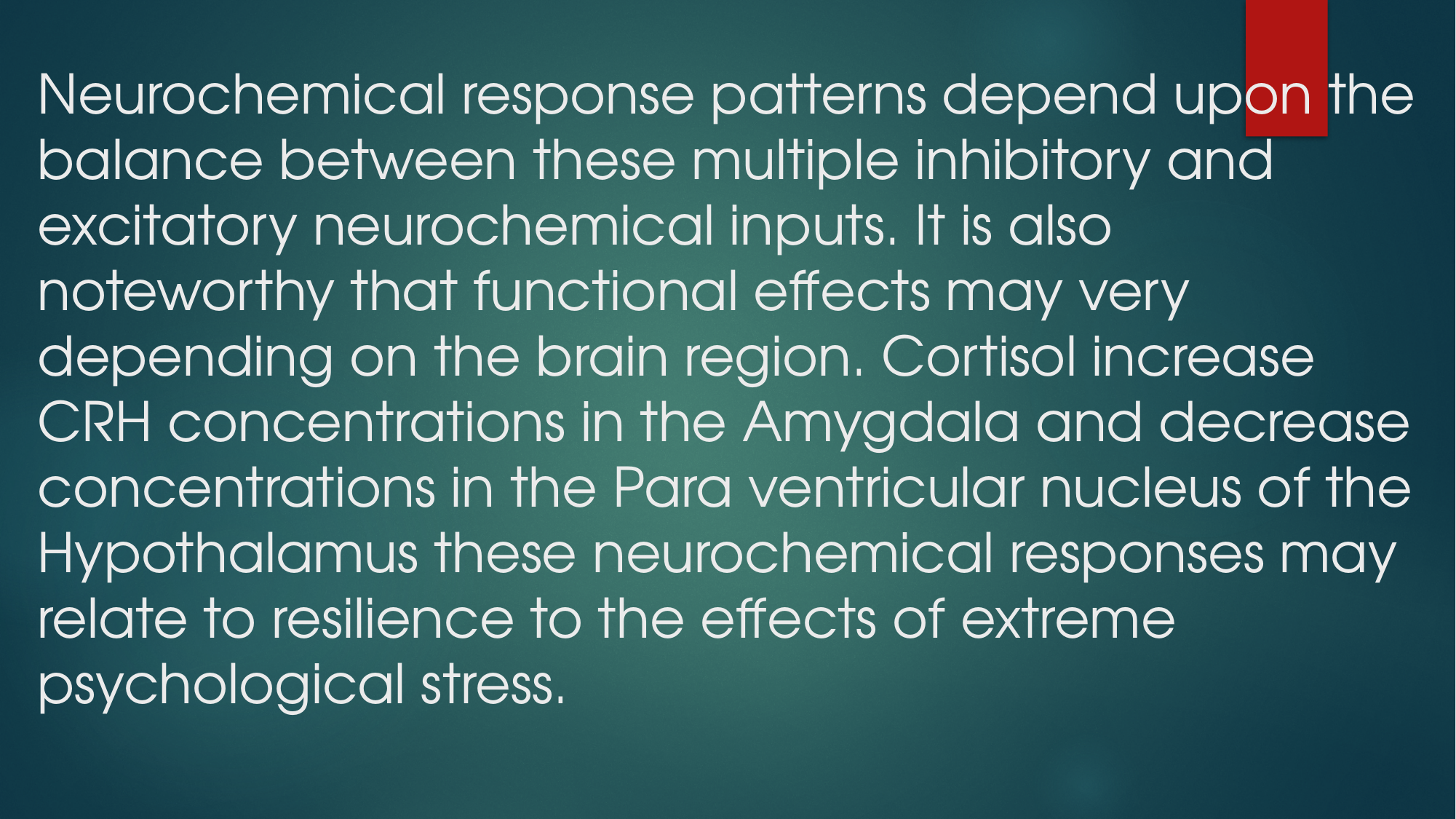

# Neurochemical response patterns depend upon the balance between these multiple inhibitory and excitatory neurochemical inputs. It is also noteworthy that functional effects may very depending on the brain region. Cortisol increase CRH concentrations in the Amygdala and decrease concentrations in the Para ventricular nucleus of the Hypothalamus these neurochemical responses may relate to resilience to the effects of extreme psychological stress.